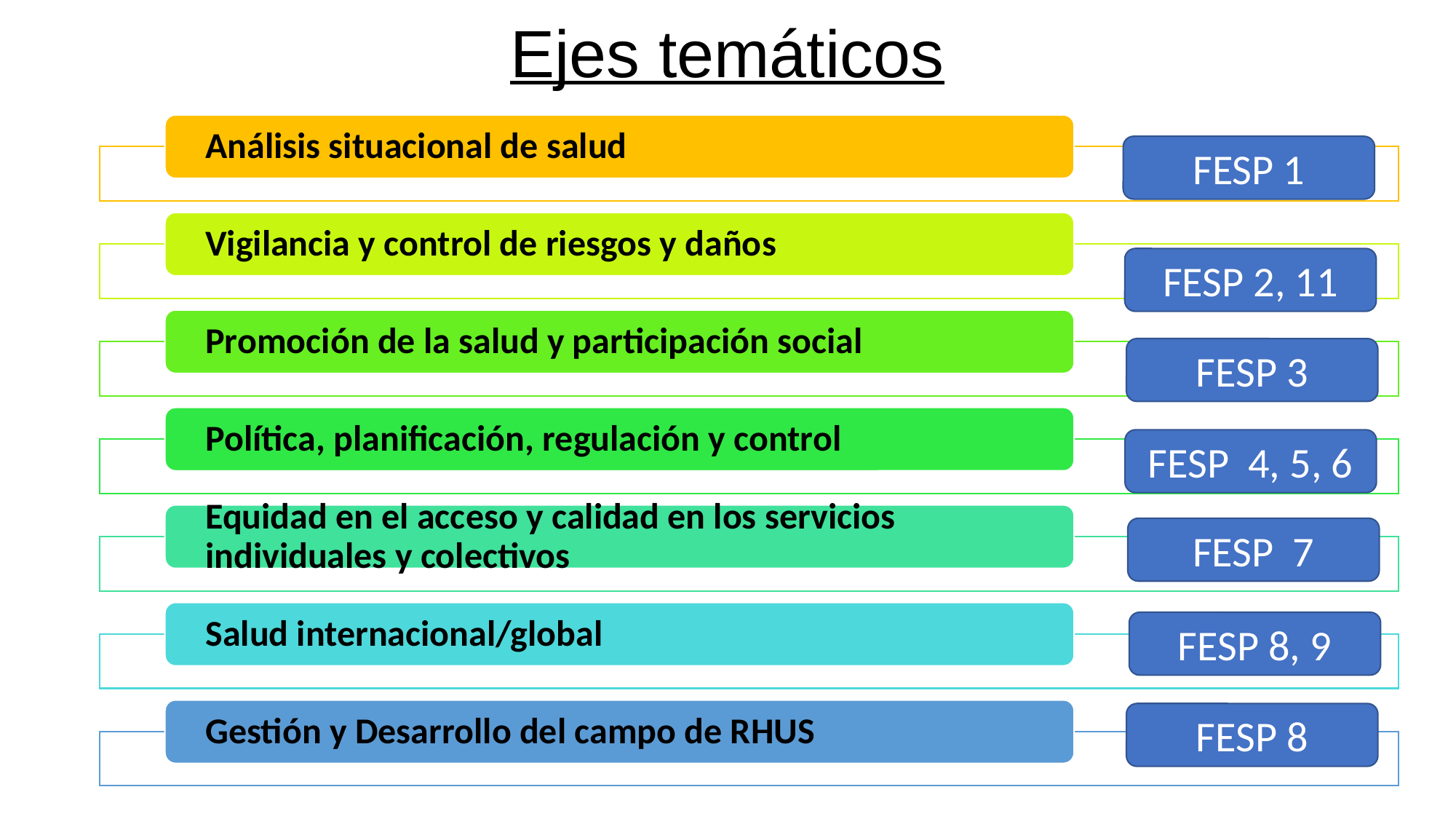

# Ejes temáticos
Análisis situacional de salud
Vigilancia y control de riesgos y daños
Promoción de la salud y participación social
Política, planificación, regulación y control
Equidad en el acceso y calidad en los servicios individuales y colectivos
Salud internacional/global
Gestión y Desarrollo del campo de RHUS
FESP 1
FESP 2, 11
FESP 3
FESP  4, 5, 6
FESP  7
FESP 8, 9
FESP 8